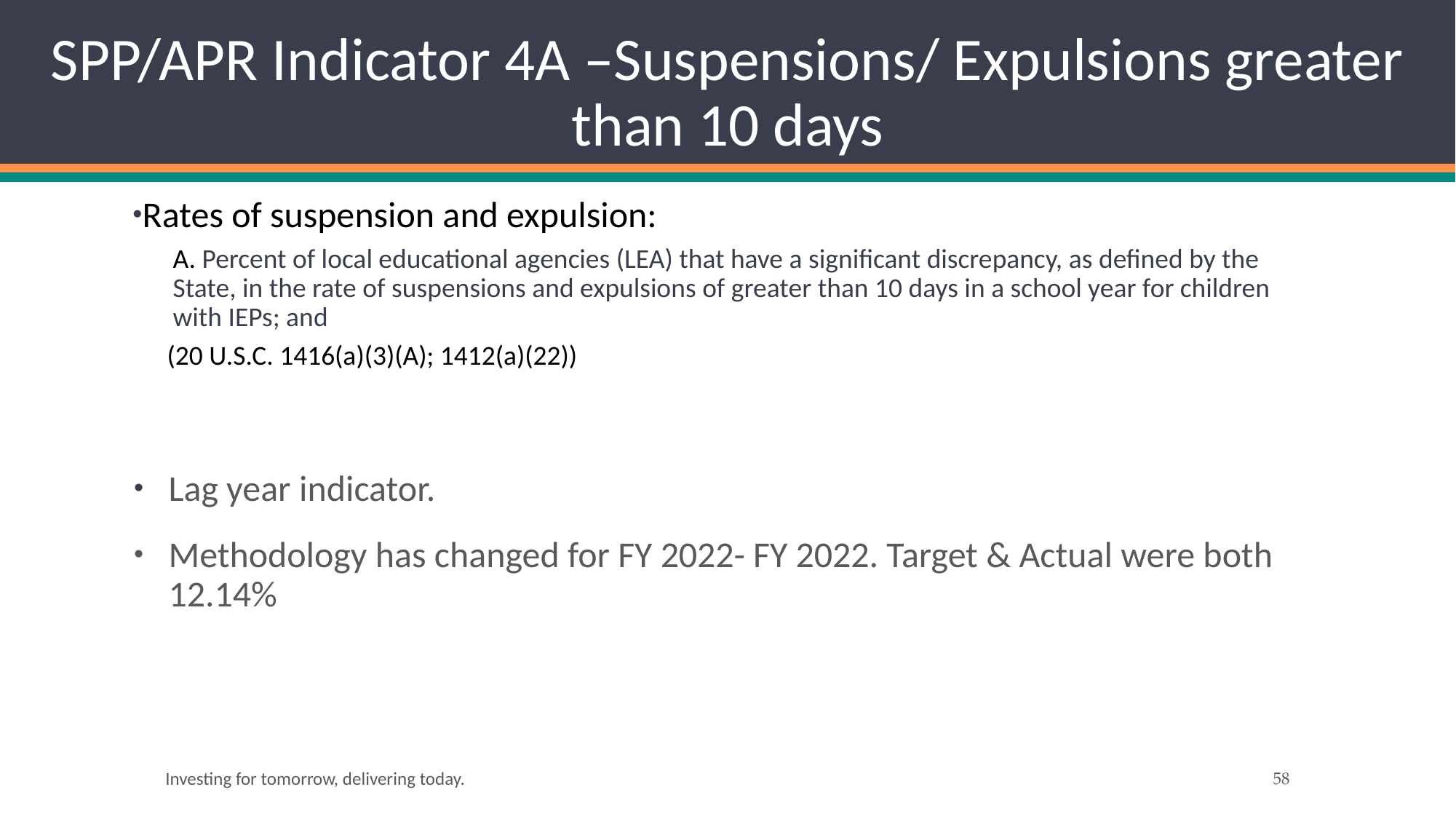

# SPP/APR Indicator 4A –Suspensions/ Expulsions greater than 10 days
Rates of suspension and expulsion:
A. Percent of local educational agencies (LEA) that have a significant discrepancy, as defined by the State, in the rate of suspensions and expulsions of greater than 10 days in a school year for children with IEPs; and
(20 U.S.C. 1416(a)(3)(A); 1412(a)(22))

Lag year indicator.
Methodology has changed for FY 2022- FY 2022. Target & Actual were both 12.14%

Investing for tomorrow, delivering today.
58